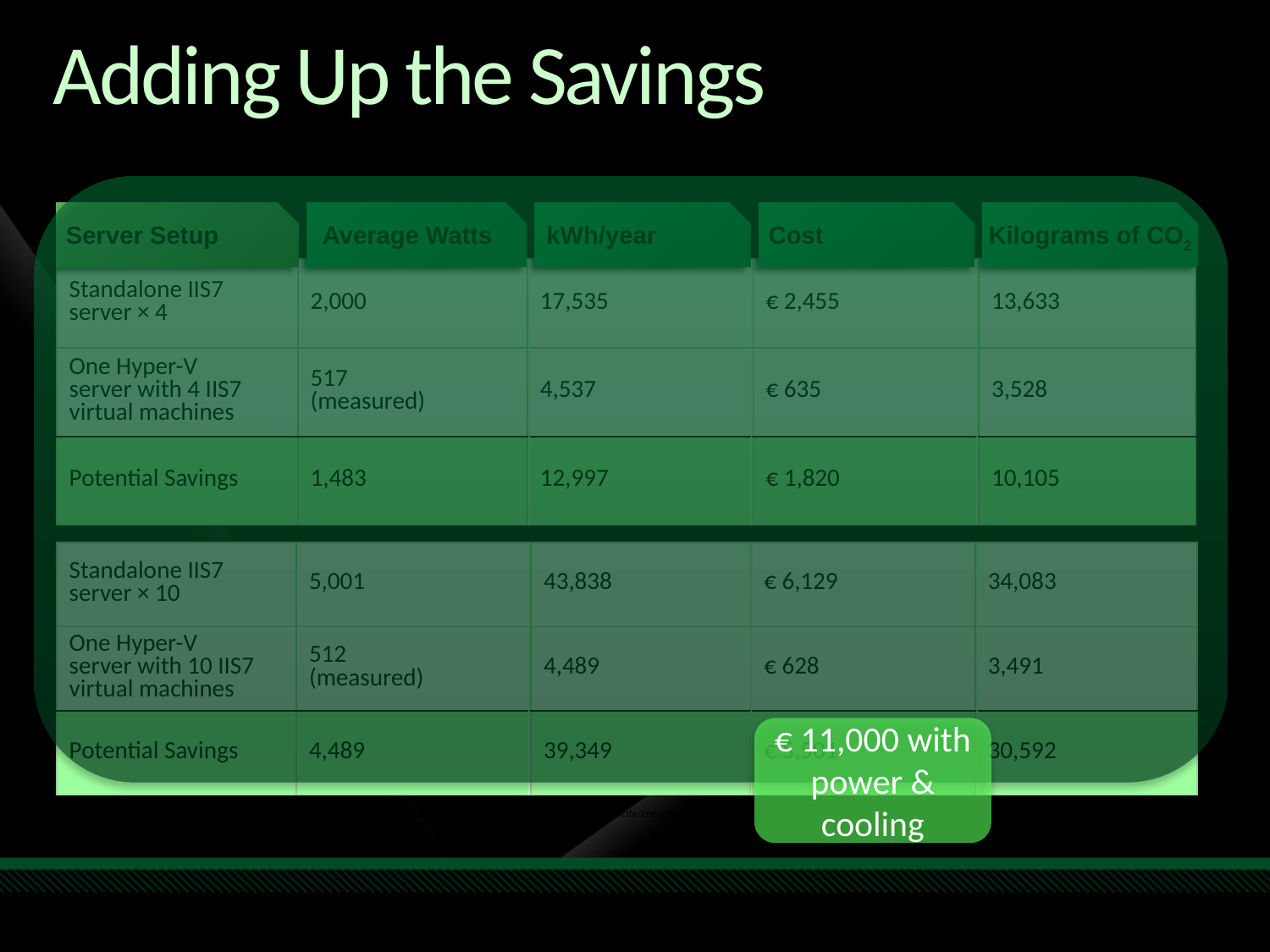

# Adding Up the Savings

Server Setup
Average Watts
kWh/year
Cost
Kilograms of CO2
| Standalone IIS7 server × 4 | 2,000 | 17,535 | € 2,455 | 13,633 |
| --- | --- | --- | --- | --- |
| One Hyper-V server with 4 IIS7 virtual machines | 517 (measured) | 4,537 | € 635 | 3,528 |
| Potential Savings | 1,483 | 12,997 | € 1,820 | 10,105 |
| Standalone IIS7 server × 10 | 5,001 | 43,838 | € 6,129 | 34,083 |
| --- | --- | --- | --- | --- |
| One Hyper-V server with 10 IIS7 virtual machines | 512 (measured) | 4,489 | € 628 | 3,491 |
| Potential Savings | 4,489 | 39,349 | € 5,501 | 30,592 |
€ 11,000 with power & cooling
* See Average Retail Price of Electricity to Ultimate Customers by End-Use Sector, by State (http://www.eia.doe.gov/cneaf/electricity/epm/table5_6_b.html) and Greenhouse Gas Equivalencies Calculator (http://www.epa.gov/cleanenergy/energy-resources/calculator.html) from the U.S. Environmental Protection Agency.